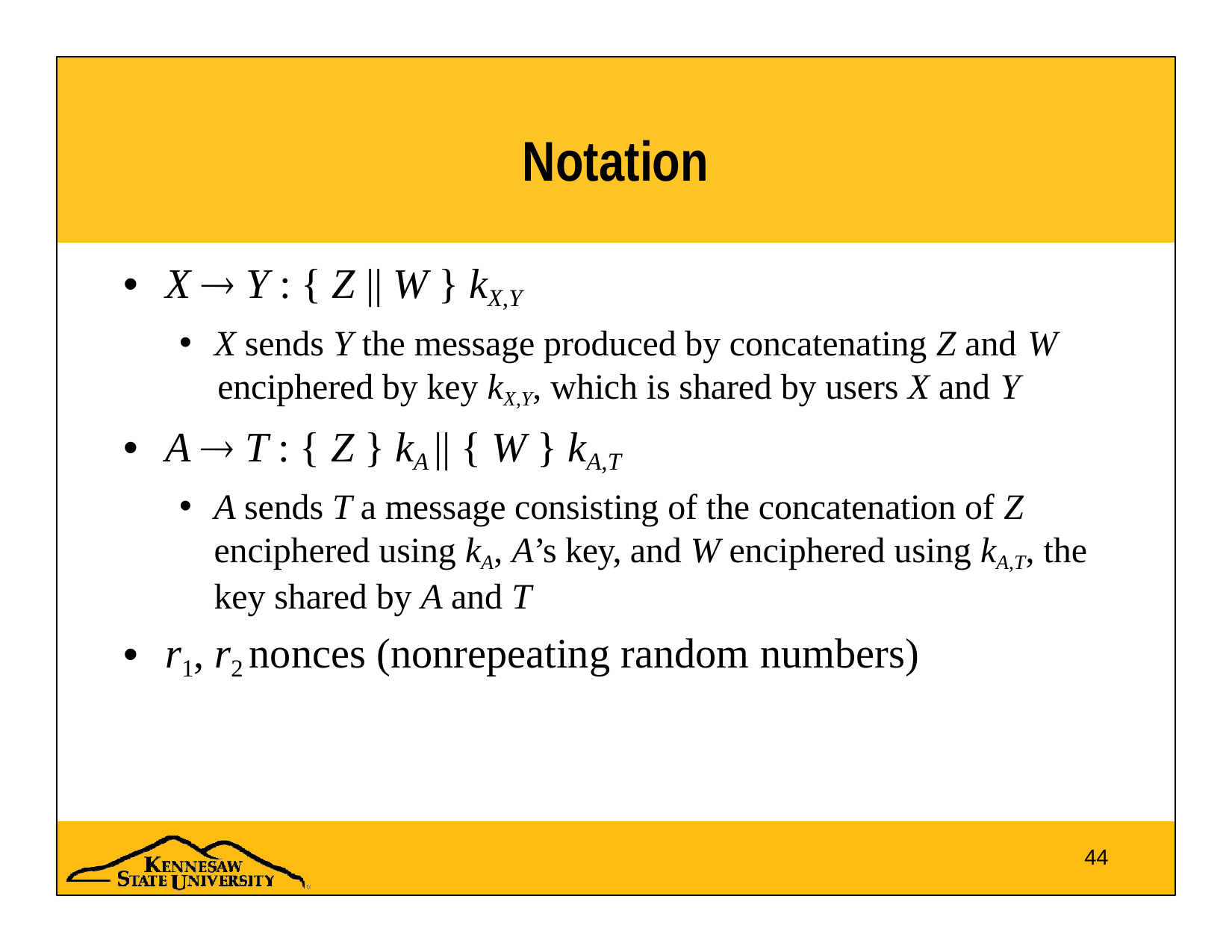

# Notation
X → Y : { Z || W } kX,Y
X sends Y the message produced by concatenating Z and W
enciphered by key kX,Y, which is shared by users X and Y
A → T : { Z } kA || { W } kA,T
A sends T a message consisting of the concatenation of Z  enciphered using kA, A’s key, and W enciphered using kA,T, the  key shared by A and T
r1, r2 nonces (nonrepeating random numbers)

44